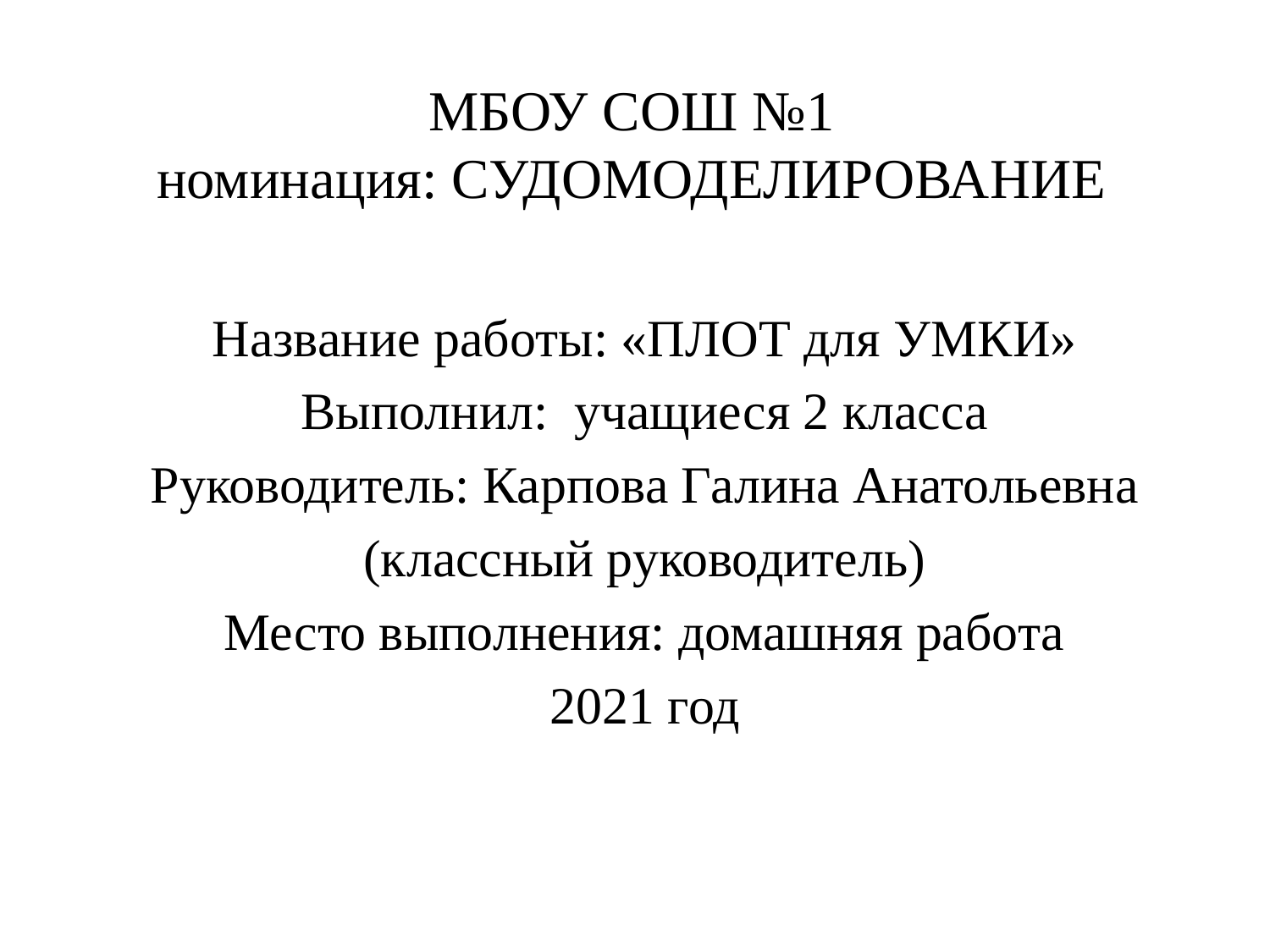

# МБОУ СОШ №1 номинация: СУДОМОДЕЛИРОВАНИЕ
Название работы: «ПЛОТ для УМКИ»
Выполнил:  учащиеся 2 класса
Руководитель: Карпова Галина Анатольевна
(классный руководитель)
Место выполнения: домашняя работа
2021 год